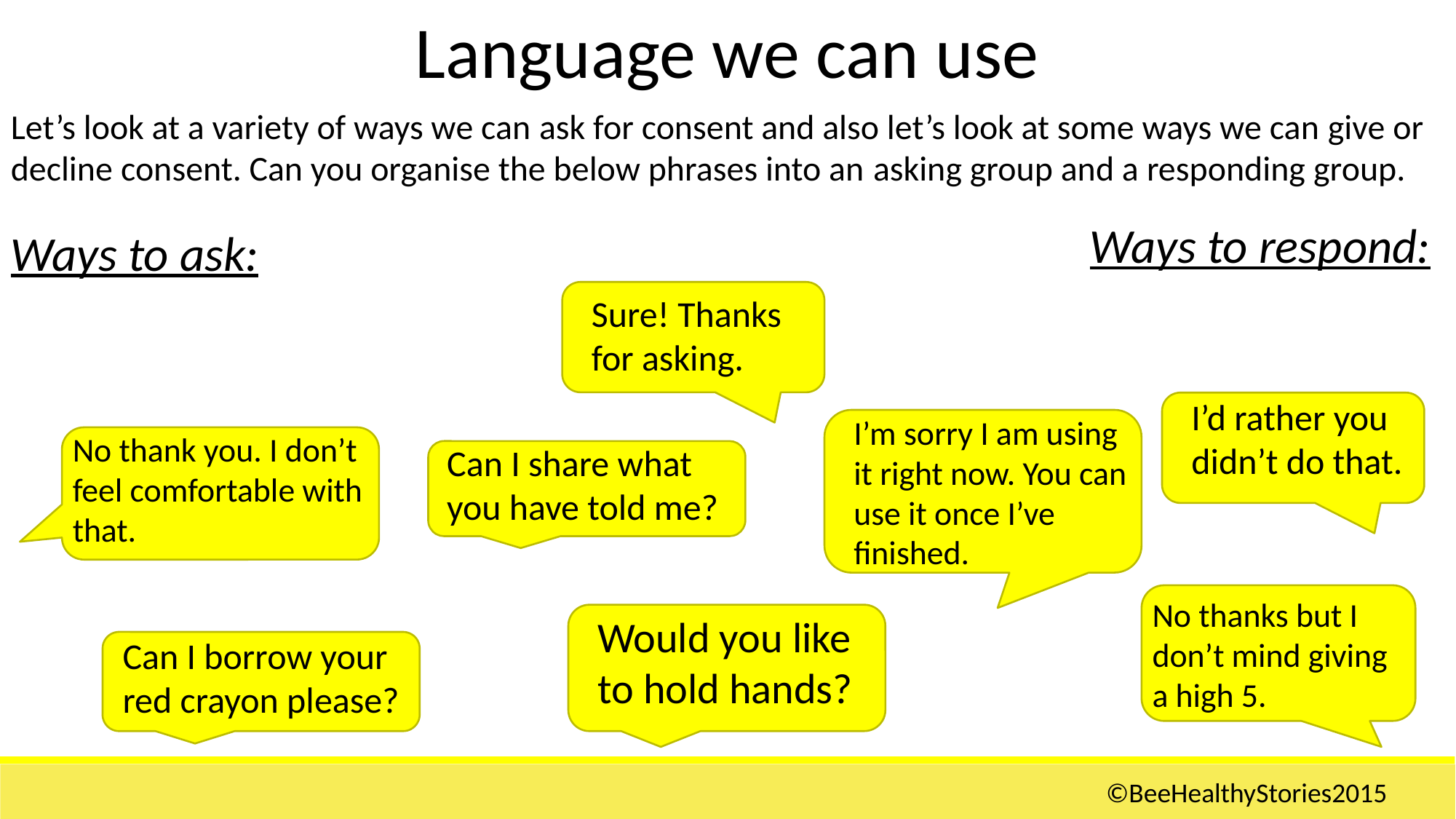

Language we can use
Let’s look at a variety of ways we can ask for consent and also let’s look at some ways we can give or decline consent. Can you organise the below phrases into an asking group and a responding group.
Ways to respond:
Ways to ask:

Sure! Thanks for asking.
I’d rather you didn’t do that.

I’m sorry I am using it right now. You can use it once I’ve finished.

No thank you. I don’t feel comfortable with that.

Can I share what you have told me?

No thanks but I don’t mind giving a high 5.

Would you like to hold hands?
Can I borrow your red crayon please?